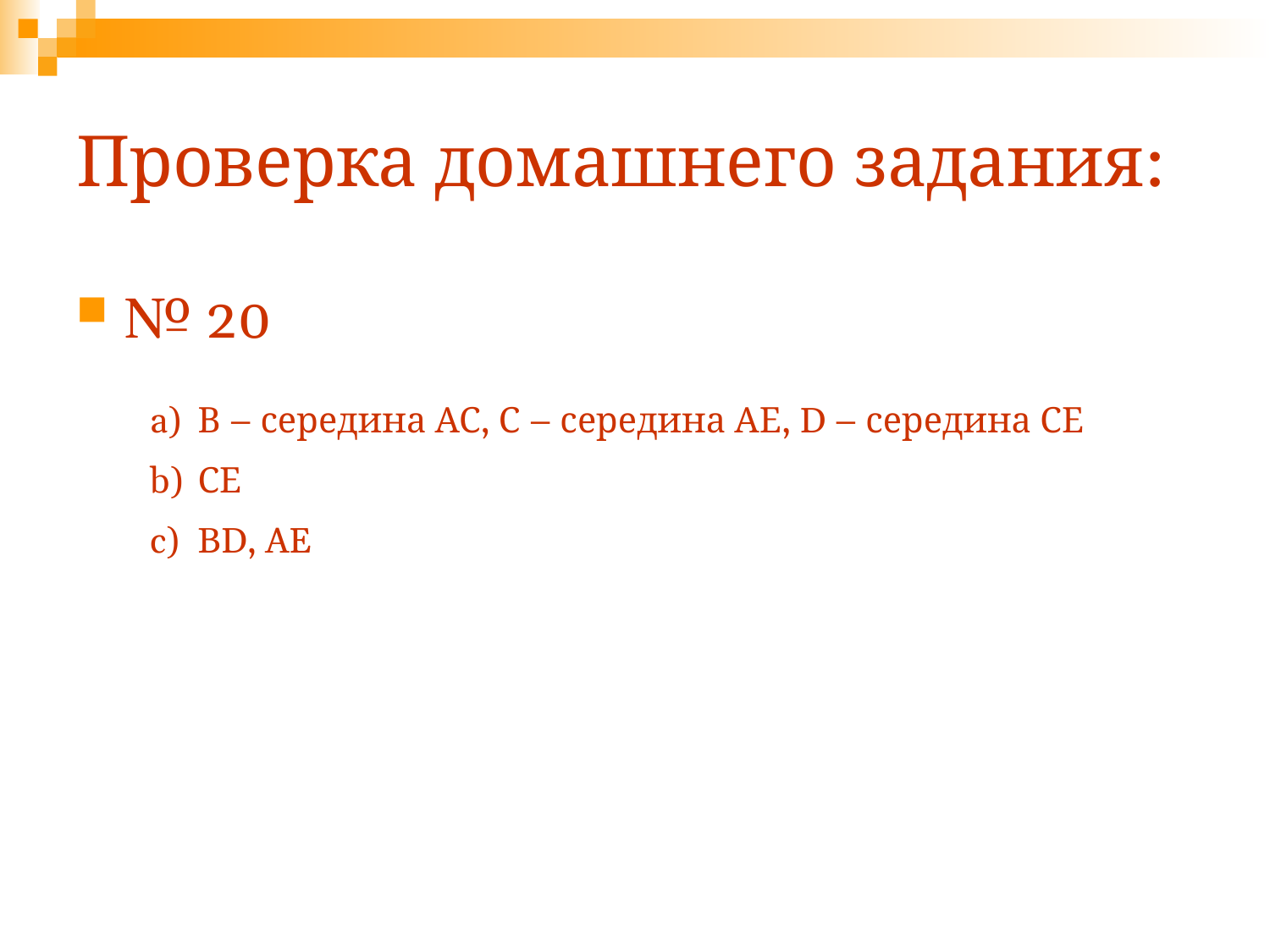

# Проверка домашнего задания:
№ 20

В – середина АС, С – середина АЕ, D – середина СЕ
СЕ
BD, AE